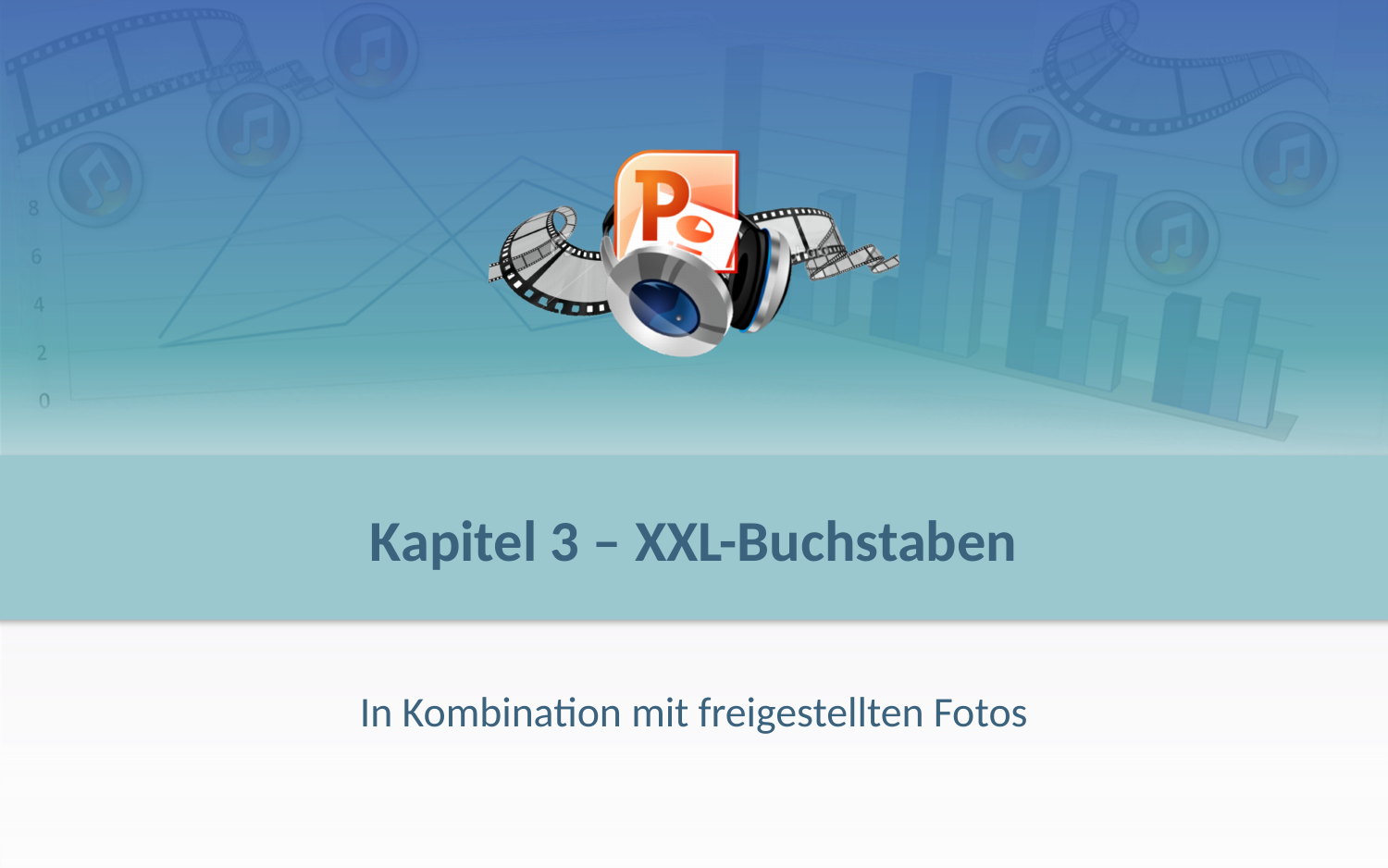

# Kapitel 3 – XXL-Buchstaben
In Kombination mit freigestellten Fotos